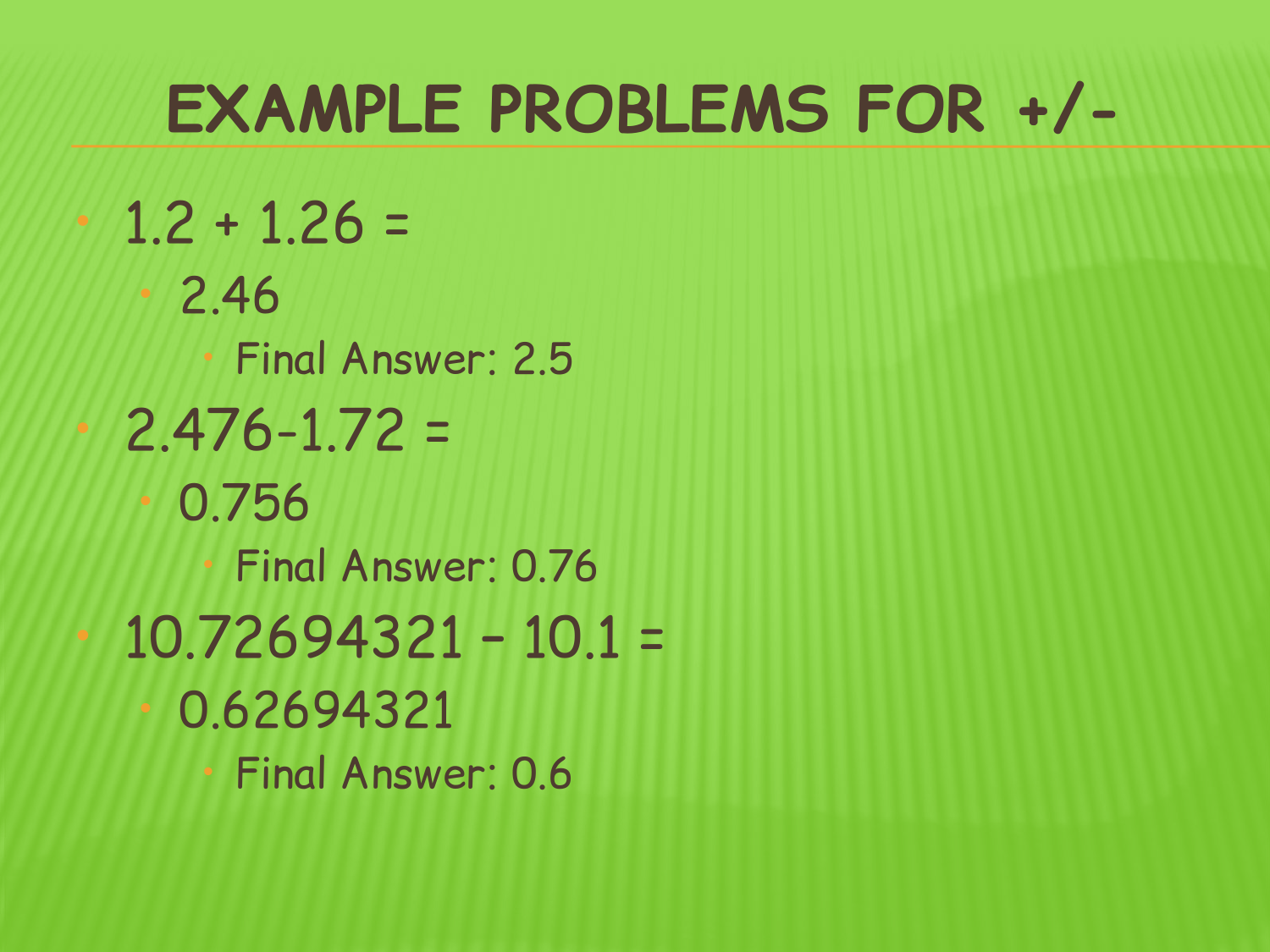

# EXAMPLE PROBLEMS FOR +/-
1.2 + 1.26 =
2.46
Final Answer: 2.5
2.476-1.72 =
0.756
Final Answer: 0.76
10.72694321 – 10.1 =
0.62694321
Final Answer: 0.6